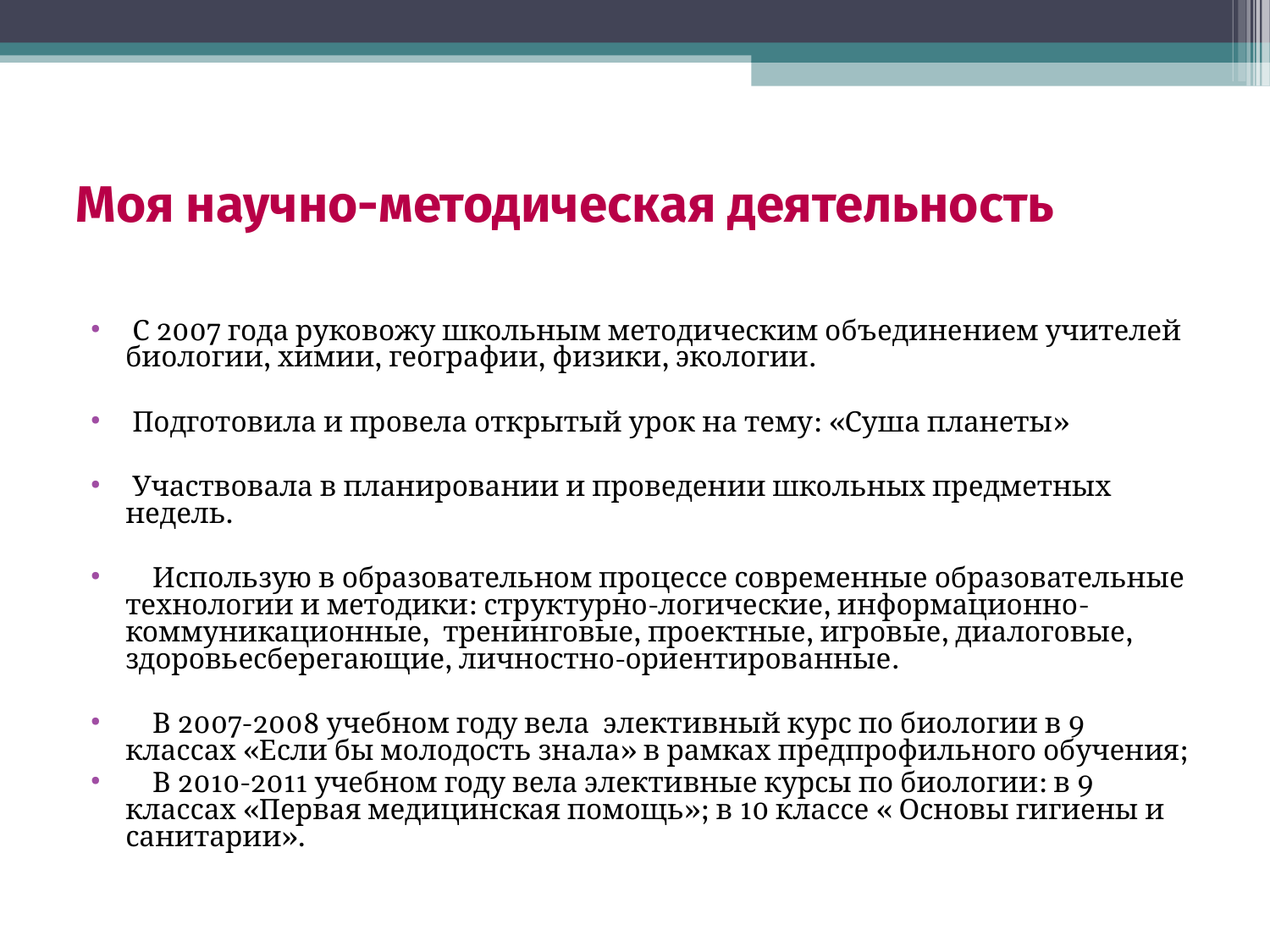

Моя научно-методическая деятельность
 С 2007 года руковожу школьным методическим объединением учителей биологии, химии, географии, физики, экологии.

 Подготовила и провела открытый урок на тему: «Суша планеты»

 Участвовала в планировании и проведении школьных предметных недель.

    Использую в образовательном процессе современные образовательные технологии и методики: структурно-логические, информационно-коммуникационные,  тренинговые, проектные, игровые, диалоговые, здоровьесберегающие, личностно-ориентированные.

    В 2007-2008 учебном году вела  элективный курс по биологии в 9 классах «Если бы молодость знала» в рамках предпрофильного обучения;
    В 2010-2011 учебном году вела элективные курсы по биологии: в 9 классах «Первая медицинская помощь»; в 10 классе « Основы гигиены и санитарии».